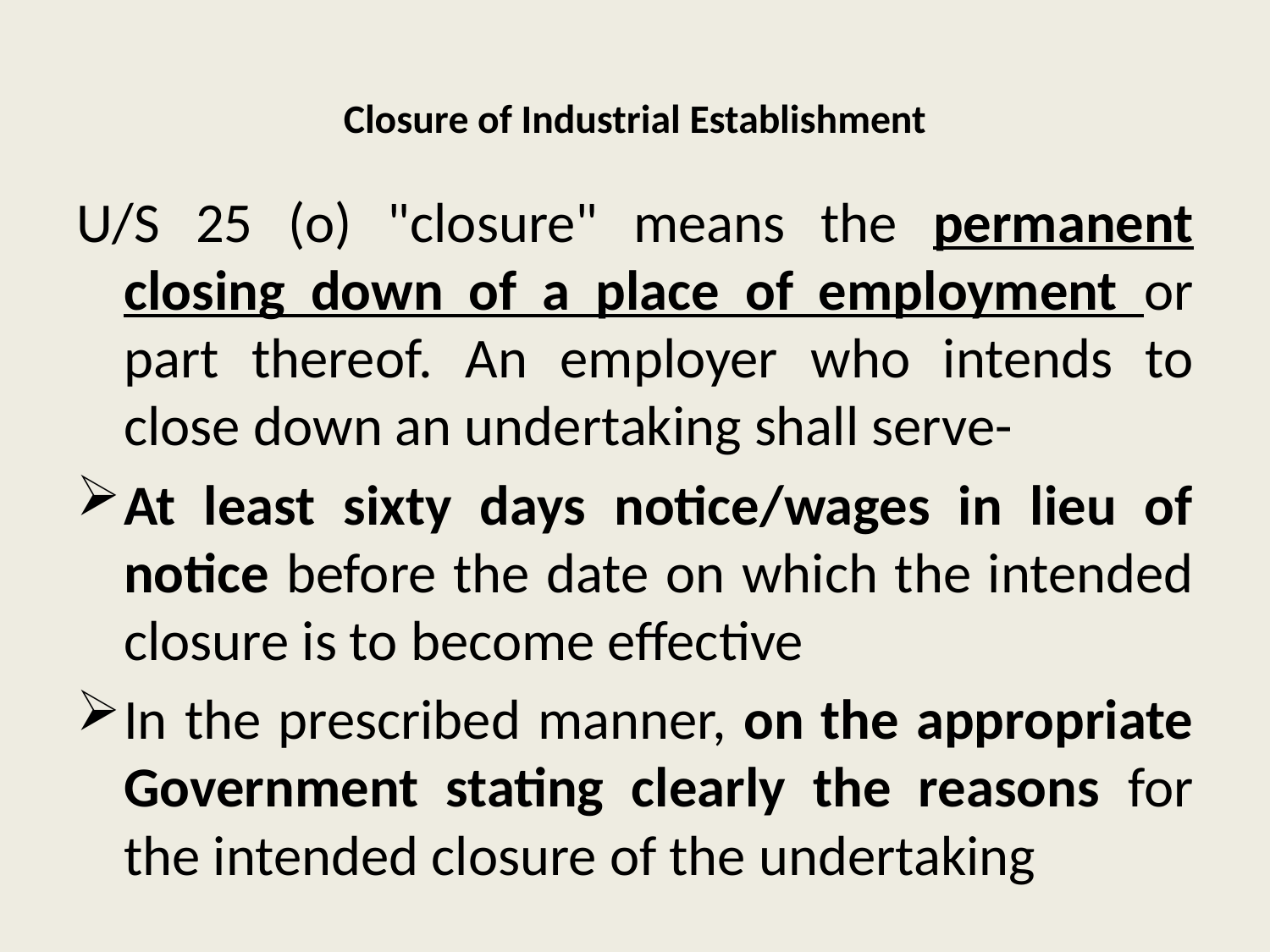

# Closure of Industrial Establishment
U/S 25 (o) "closure" means the permanent closing down of a place of employment or part thereof. An employer who intends to close down an undertaking shall serve-
At least sixty days notice/wages in lieu of notice before the date on which the intended closure is to become effective
In the prescribed manner, on the appropriate Government stating clearly the reasons for the intended closure of the undertaking